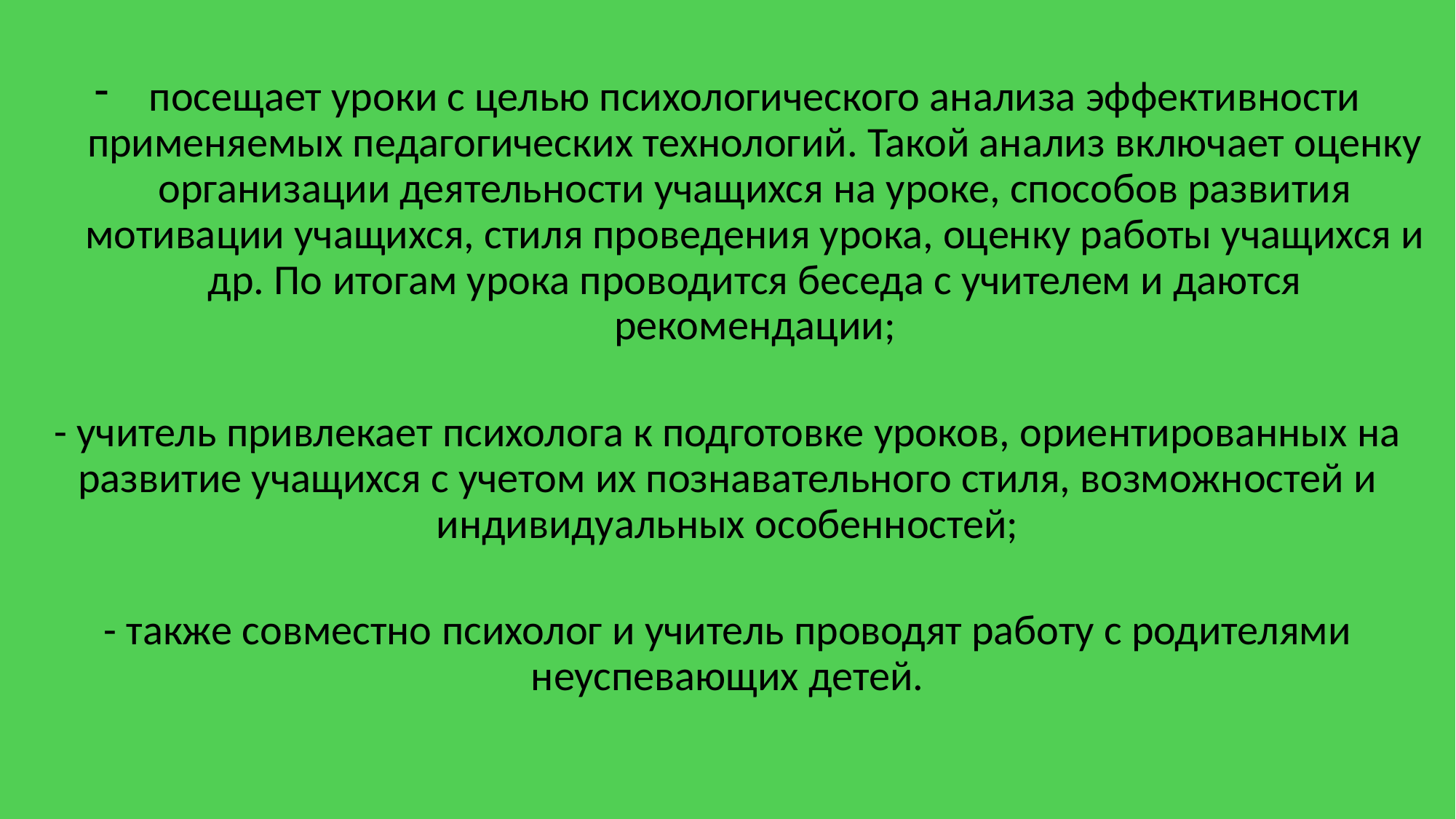

посещает уроки с целью психологического анализа эффективности применяемых педагогических технологий. Такой анализ включает оценку организации деятельности учащихся на уроке, способов развития мотивации учащихся, стиля проведения урока, оценку работы учащихся и др. По итогам урока проводится беседа с учителем и даются рекомендации;
- учитель привлекает психолога к подготовке уроков, ориентированных на развитие учащихся с учетом их познавательного стиля, возможностей и индивидуальных особенностей;
- также совместно психолог и учитель проводят работу с родителями неуспевающих детей.